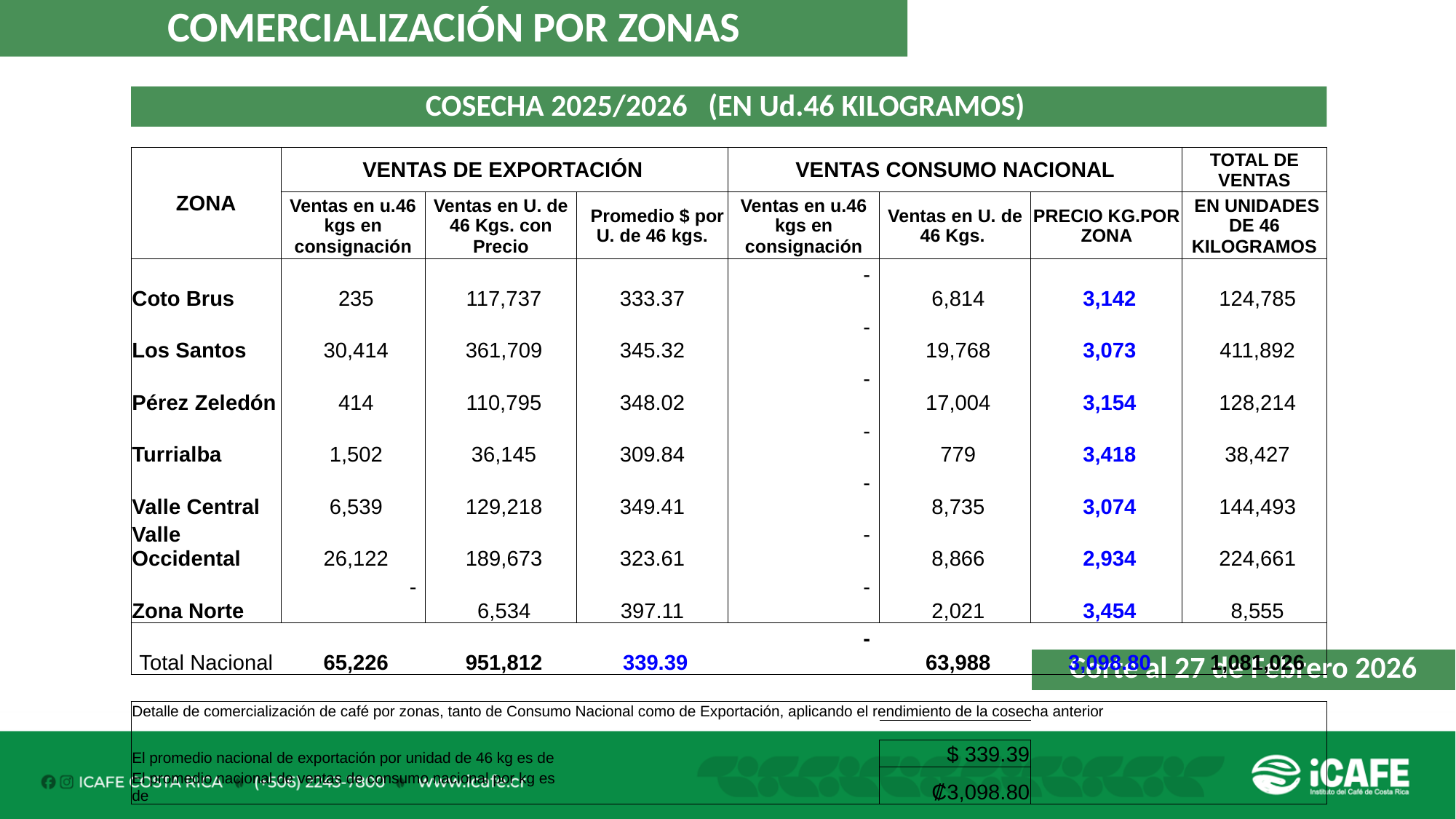

COMERCIALIZACIÓN POR ZONAS
COSECHA 2025/2026   (EN Ud.46 KILOGRAMOS)
| ZONA | VENTAS DE EXPORTACIÓN |  |  | VENTAS CONSUMO NACIONAL |  |  | TOTAL DE VENTAS |
| --- | --- | --- | --- | --- | --- | --- | --- |
|  | Ventas en u.46 kgs en consignación | Ventas en U. de 46 Kgs. con Precio | Promedio $ por U. de 46 kgs. | Ventas en u.46 kgs en consignación | Ventas en U. de 46 Kgs. | PRECIO KG.POR ZONA | EN UNIDADES DE 46 KILOGRAMOS |
| Coto Brus | 235 | 117,737 | 333.37 | - | 6,814 | 3,142 | 124,785 |
| Los Santos | 30,414 | 361,709 | 345.32 | - | 19,768 | 3,073 | 411,892 |
| Pérez Zeledón | 414 | 110,795 | 348.02 | - | 17,004 | 3,154 | 128,214 |
| Turrialba | 1,502 | 36,145 | 309.84 | - | 779 | 3,418 | 38,427 |
| Valle Central | 6,539 | 129,218 | 349.41 | - | 8,735 | 3,074 | 144,493 |
| Valle Occidental | 26,122 | 189,673 | 323.61 | - | 8,866 | 2,934 | 224,661 |
| Zona Norte | - | 6,534 | 397.11 | - | 2,021 | 3,454 | 8,555 |
| Total Nacional | 65,226 | 951,812 | 339.39 | - | 63,988 | 3,098.80 | 1,081,026 |
|  |  |  |  |  |  |  |  |
| Detalle de comercialización de café por zonas, tanto de Consumo Nacional como de Exportación, aplicando el rendimiento de la cosecha anterior |  |  |  |  |  |  |  |
|  |  |  |  |  |  |  |  |
| El promedio nacional de exportación por unidad de 46 kg es de |  |  |  |  | $ 339.39 |  |  |
| El promedio nacional de ventas de consumo nacional por kg es de |  |  |  |  | ₡3,098.80 |  |  |

Corte al 27 de Febrero 2026